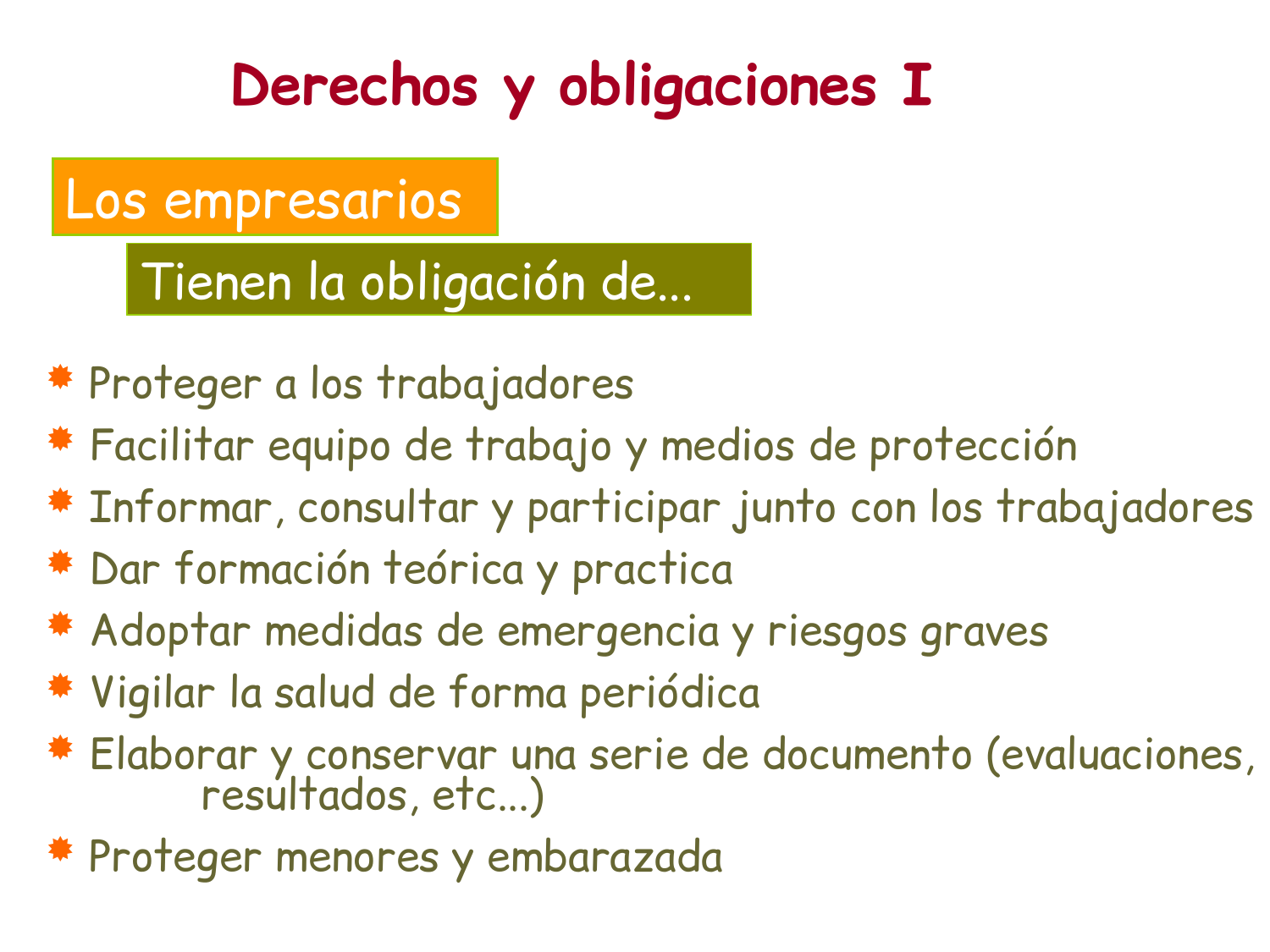

Derechos y obligaciones I
Los empresarios
Tienen la obligación de...
 Proteger a los trabajadores
 Facilitar equipo de trabajo y medios de protección
 Informar, consultar y participar junto con los trabajadores
 Dar formación teórica y practica
 Adoptar medidas de emergencia y riesgos graves
 Vigilar la salud de forma periódica
 Elaborar y conservar una serie de documento (evaluaciones,  	resultados, etc...)
 Proteger menores y embarazada